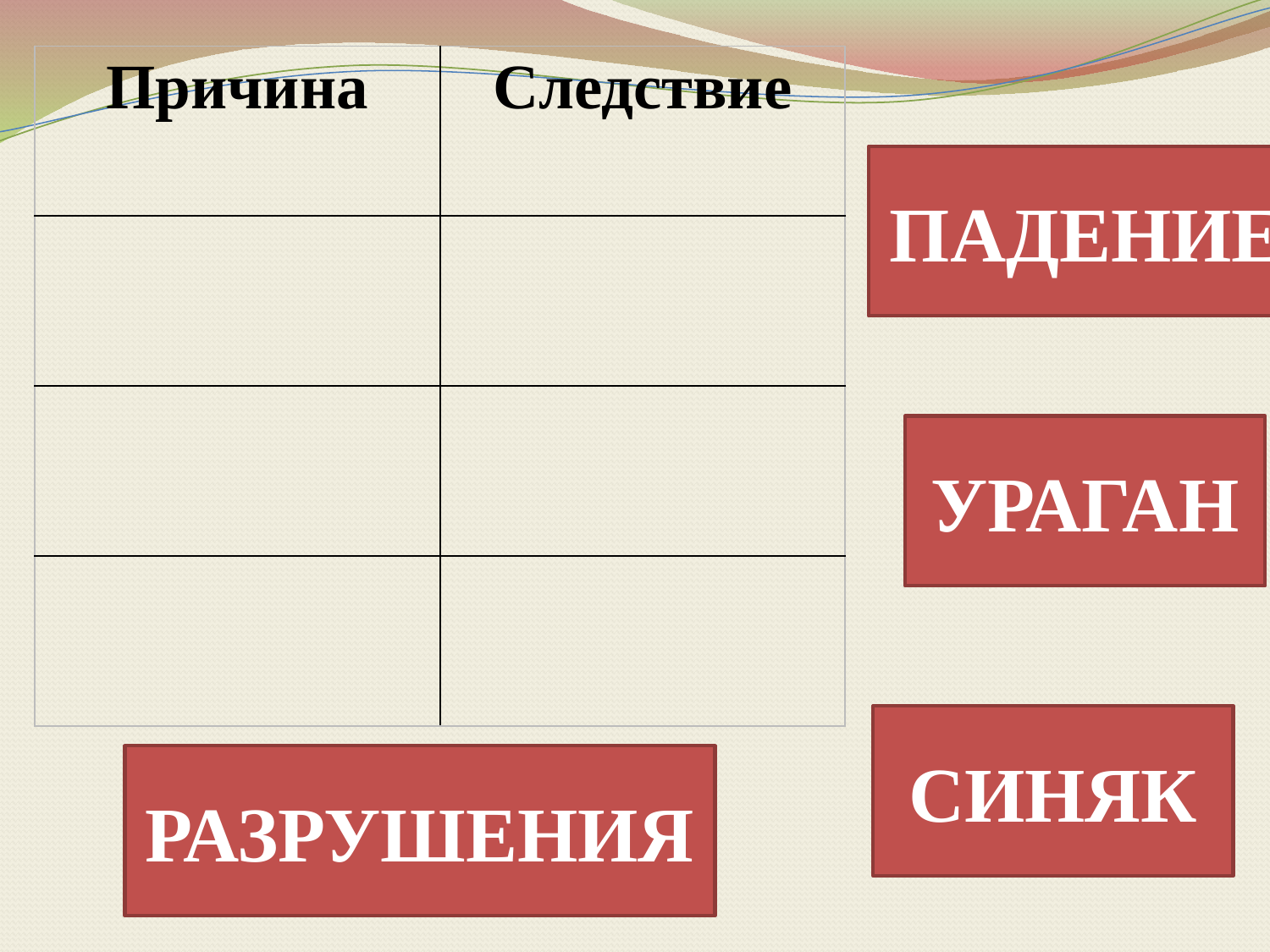

| Причина | Следствие |
| --- | --- |
|  |  |
|  |  |
|  |  |
ПАДЕНИЕ
УРАГАН
СИНЯК
РАЗРУШЕНИЯ